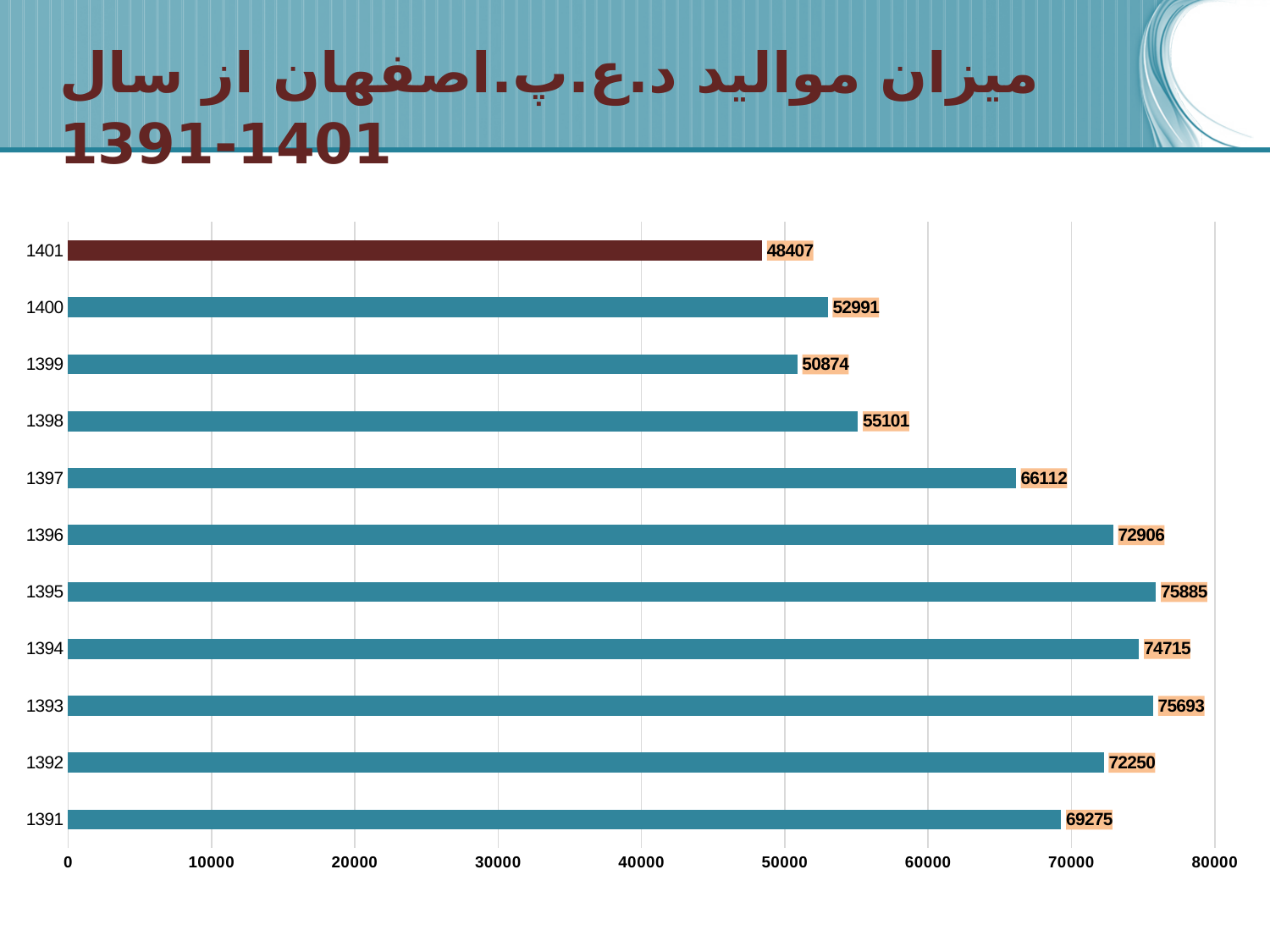

# میزان موالید د.ع.پ.اصفهان از سال 1401-1391

### Chart

| Category | موالید |
|---|---|
| 1391 | 69275.0 |
| 1392 | 72250.0 |
| 1393 | 75693.0 |
| 1394 | 74715.0 |
| 1395 | 75885.0 |
| 1396 | 72906.0 |
| 1397 | 66112.0 |
| 1398 | 55101.0 |
| 1399 | 50874.0 |
| 1400 | 52991.0 |
| 1401 | 48407.0 |